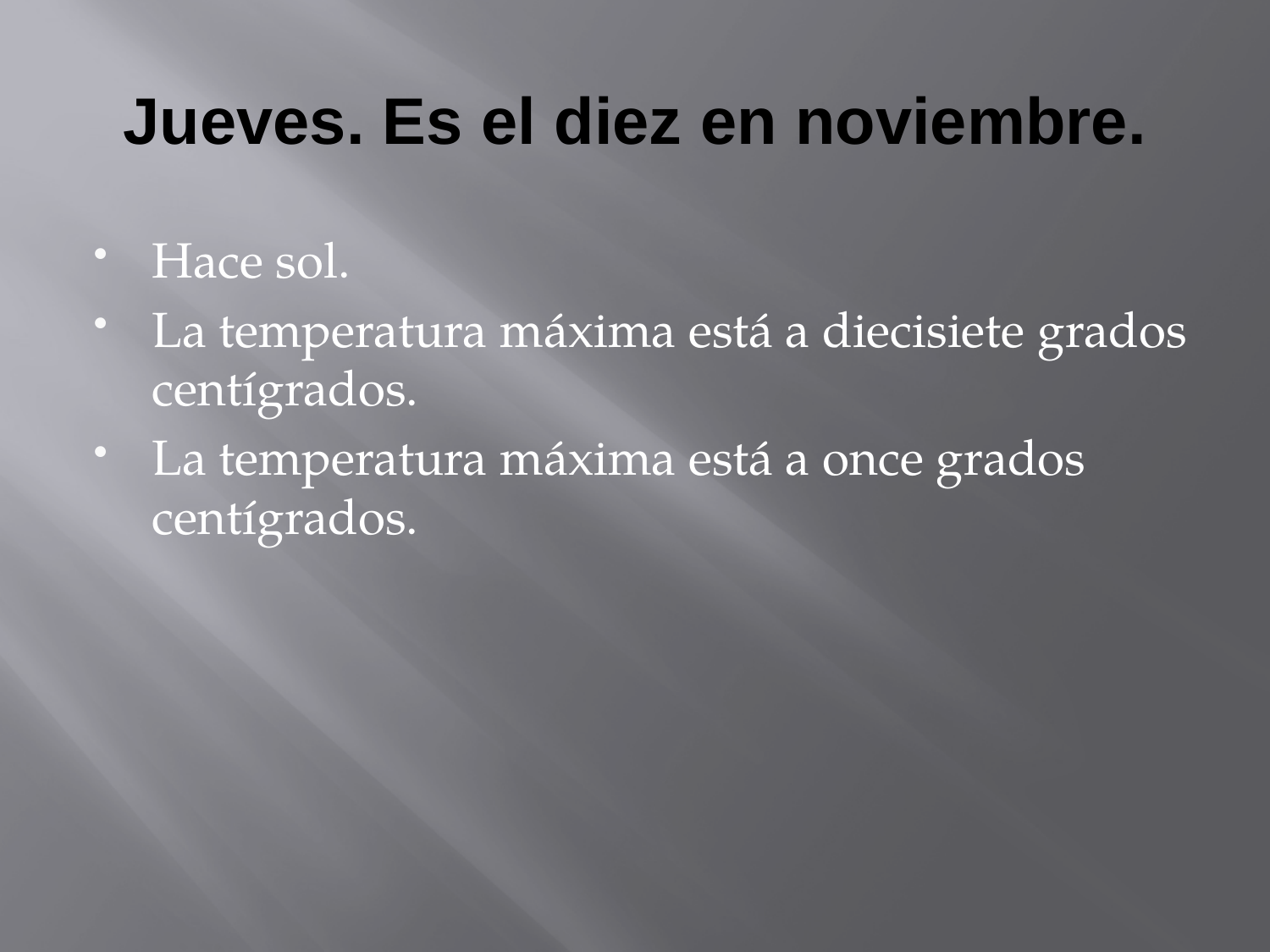

# Jueves. Es el diez en noviembre.
Hace sol.
La temperatura máxima está a diecisiete grados centígrados.
La temperatura máxima está a once grados centígrados.